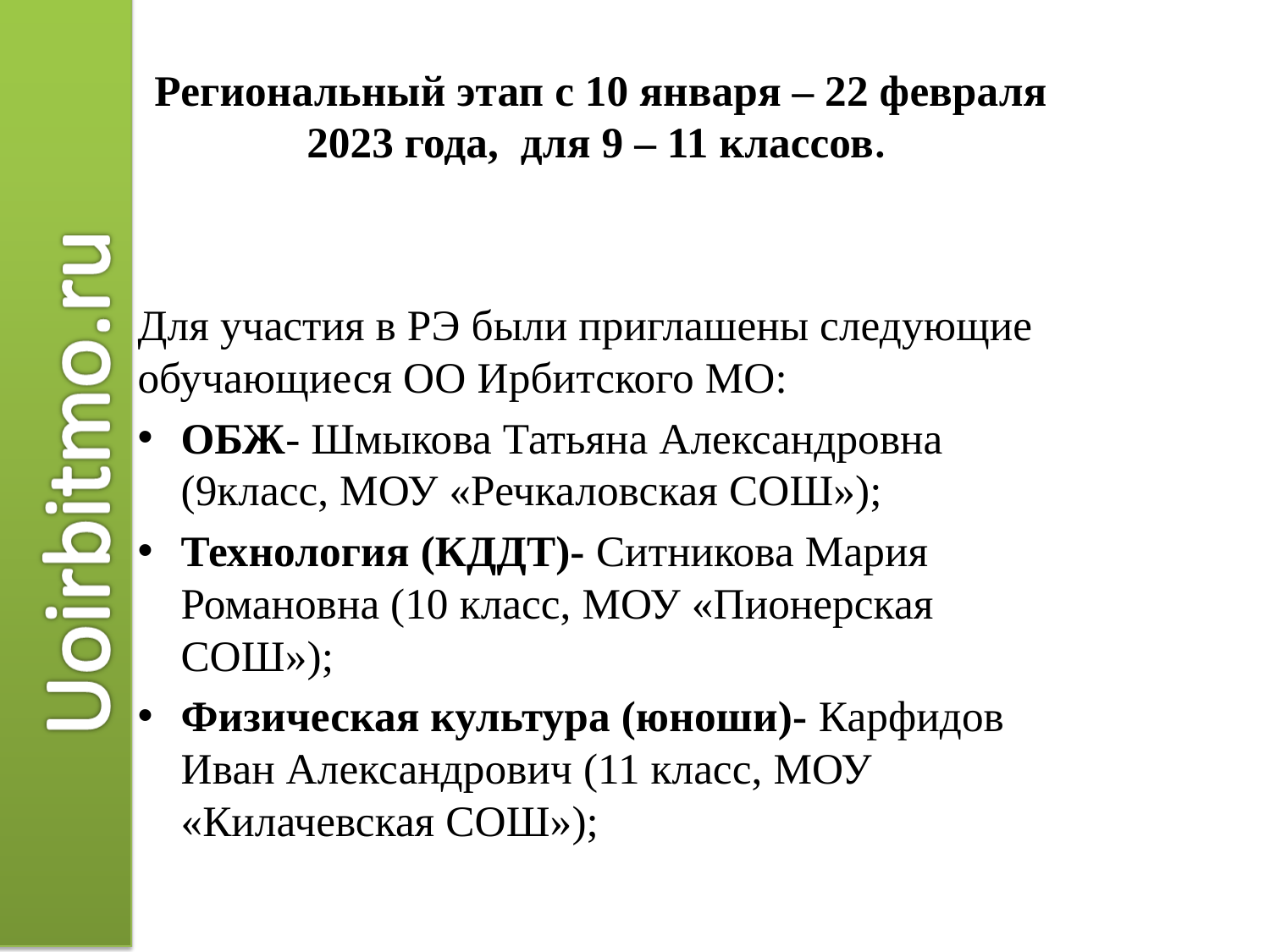

#
Региональный этап с 10 января – 22 февраля 2023 года,  для 9 – 11 классов.

Для участия в РЭ были приглашены следующие обучающиеся ОО Ирбитского МО:
ОБЖ- Шмыкова Татьяна Александровна (9класс, МОУ «Речкаловская СОШ»);
Технология (КДДТ)- Ситникова Мария Романовна (10 класс, МОУ «Пионерская СОШ»);
Физическая культура (юноши)- Карфидов Иван Александрович (11 класс, МОУ «Килачевская СОШ»);